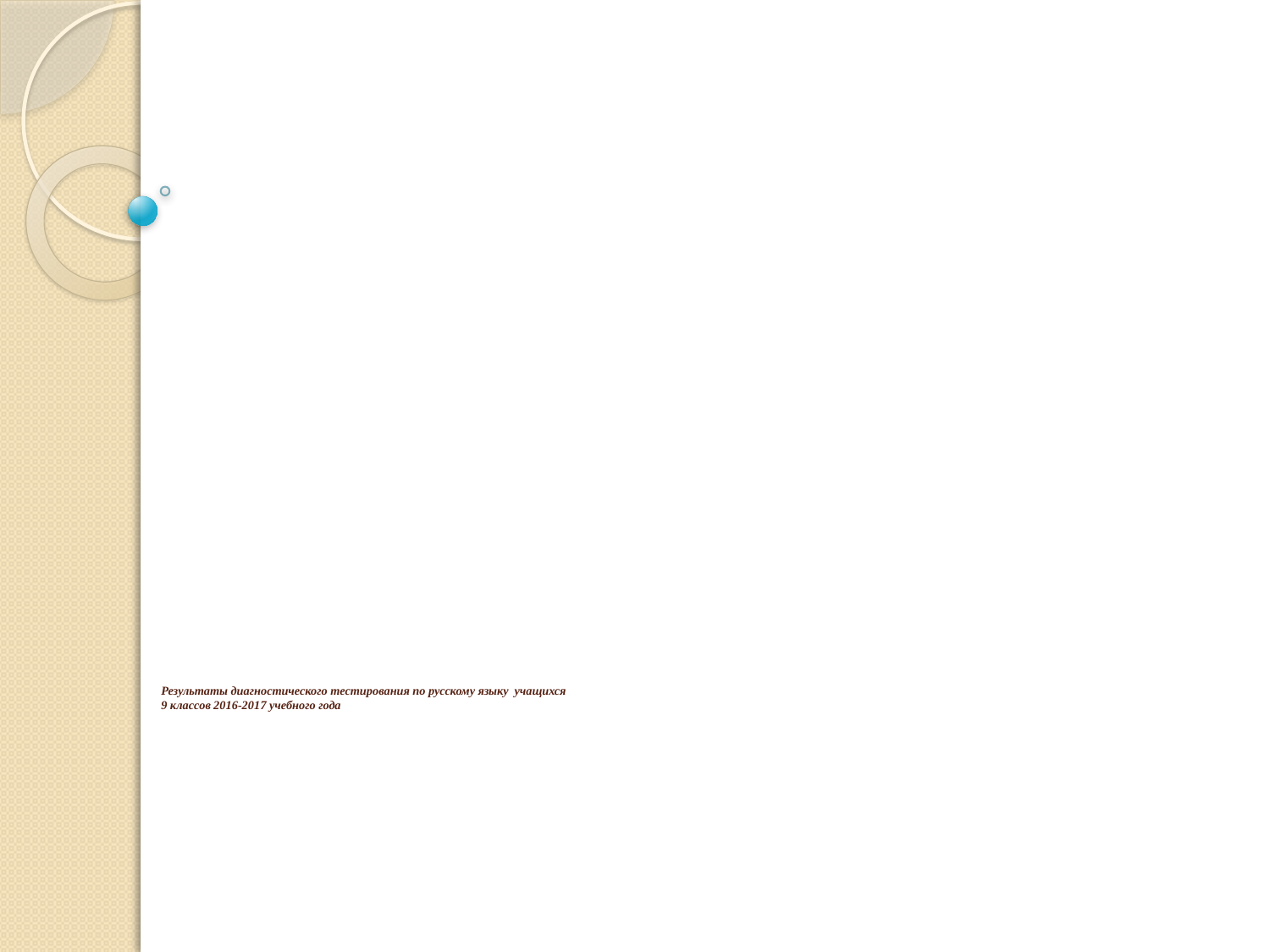

# Результаты диагностического тестирования по русскому языку  учащихся 9 классов 2016-2017 учебного года